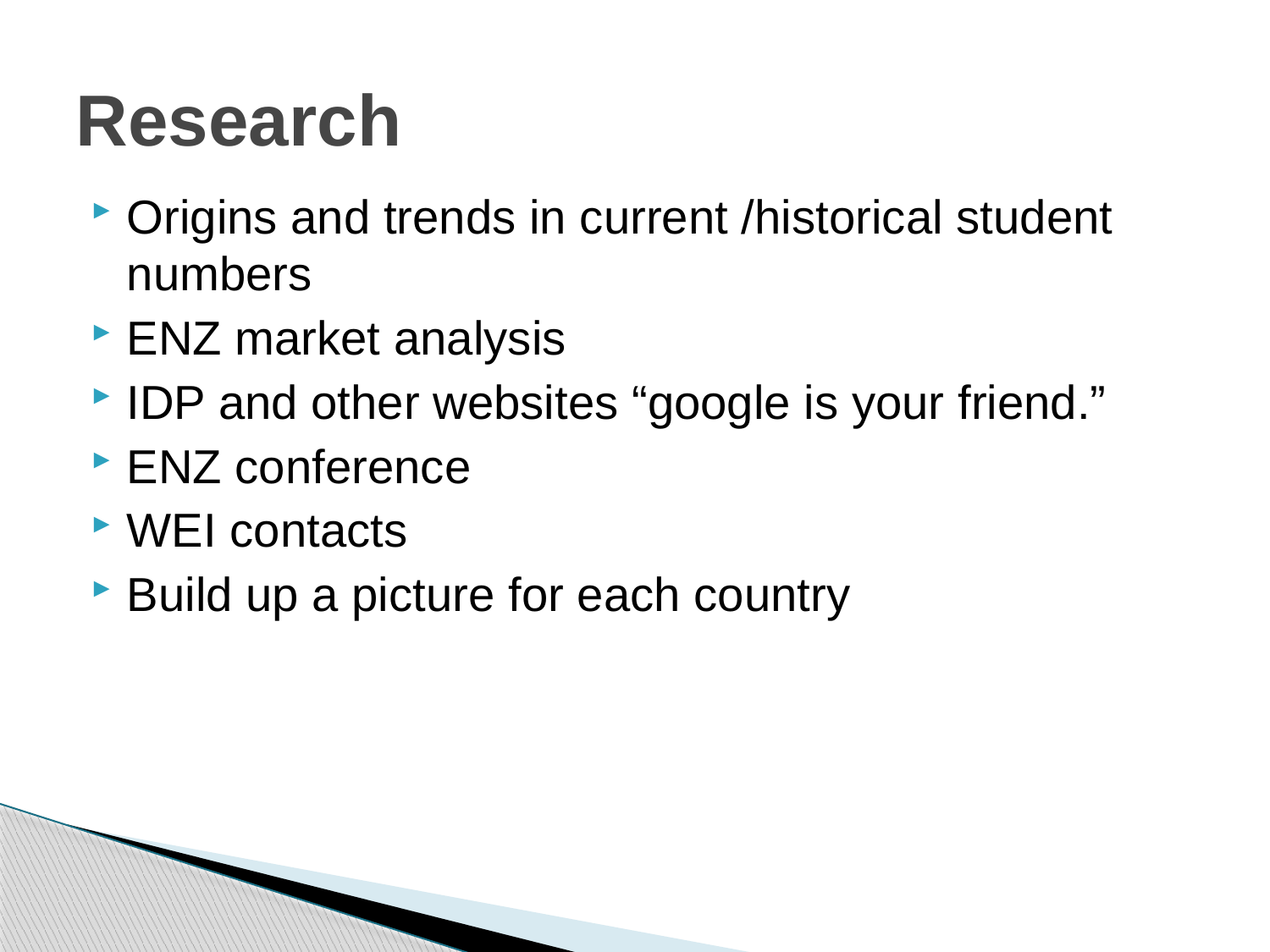

# Research
Origins and trends in current /historical student numbers
ENZ market analysis
IDP and other websites “google is your friend.”
ENZ conference
WEI contacts
Build up a picture for each country